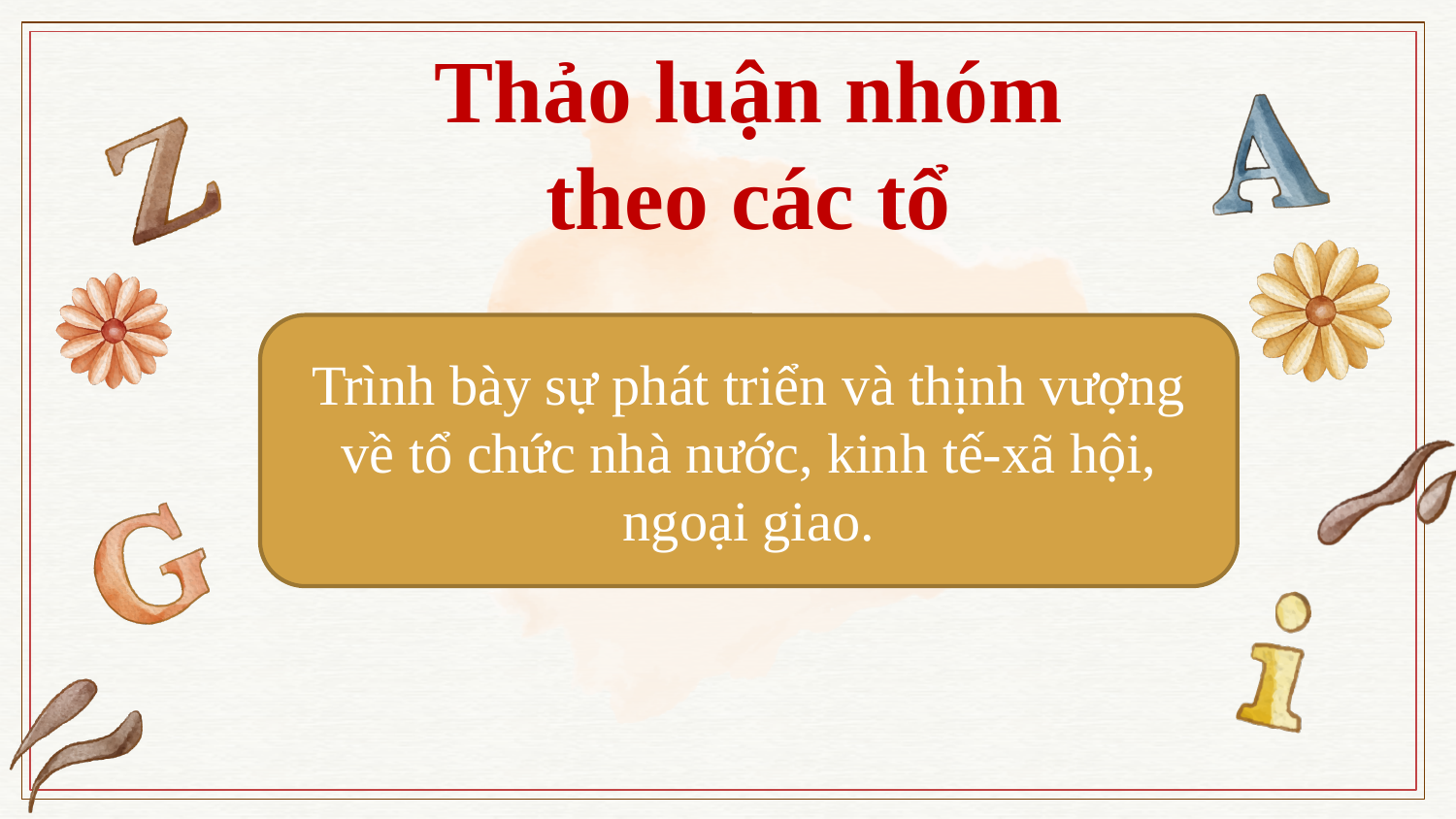

Thảo luận nhóm theo các tổ
Trình bày sự phát triển và thịnh vượng về tổ chức nhà nước, kinh tế-xã hội, ngoại giao.